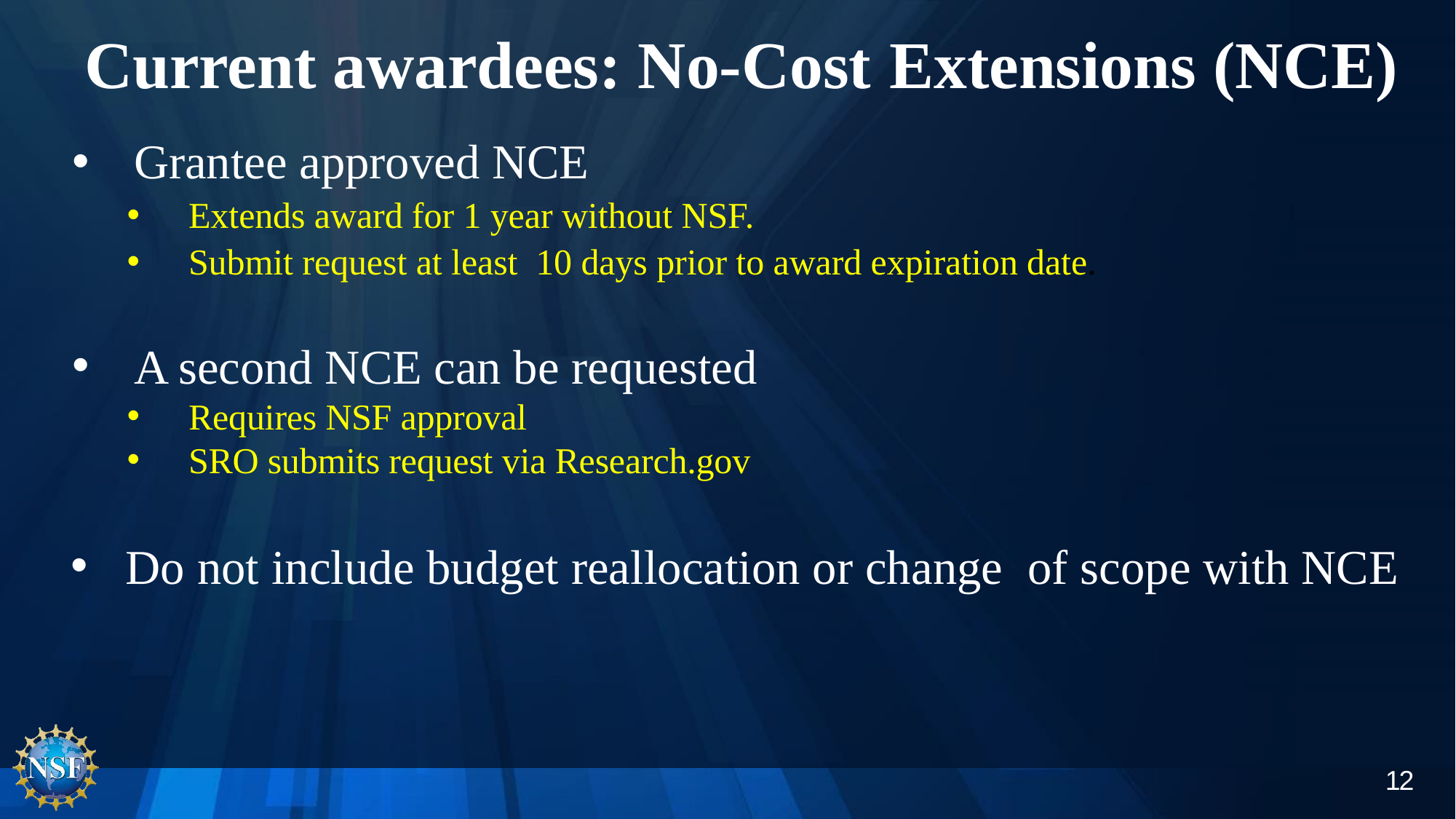

# Current awardees: No-Cost Extensions (NCE)
Grantee approved NCE
Extends award for 1 year without NSF.
Submit request at least  10 days prior to award expiration date.

A second NCE can be requested
Requires NSF approval
SRO submits request via Research.gov

Do not include budget reallocation or change  of scope with NCE

12